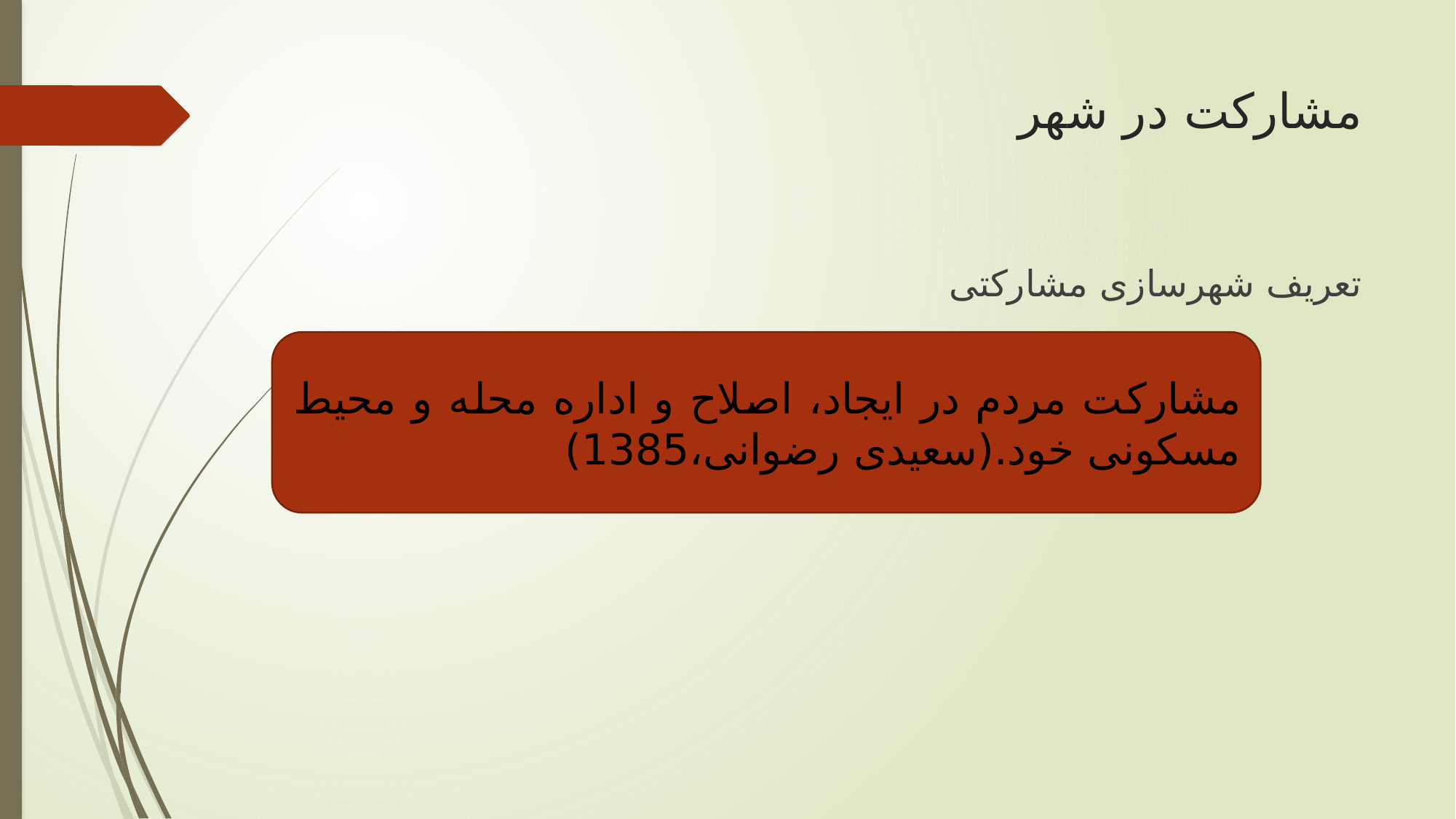

# مشارکت در شهر
تعریف شهرسازی مشارکتی

مشارکت مردم در ایجاد، اصلاح و اداره محله و محیط مسکونی خود.(سعیدی رضوانی،1385)